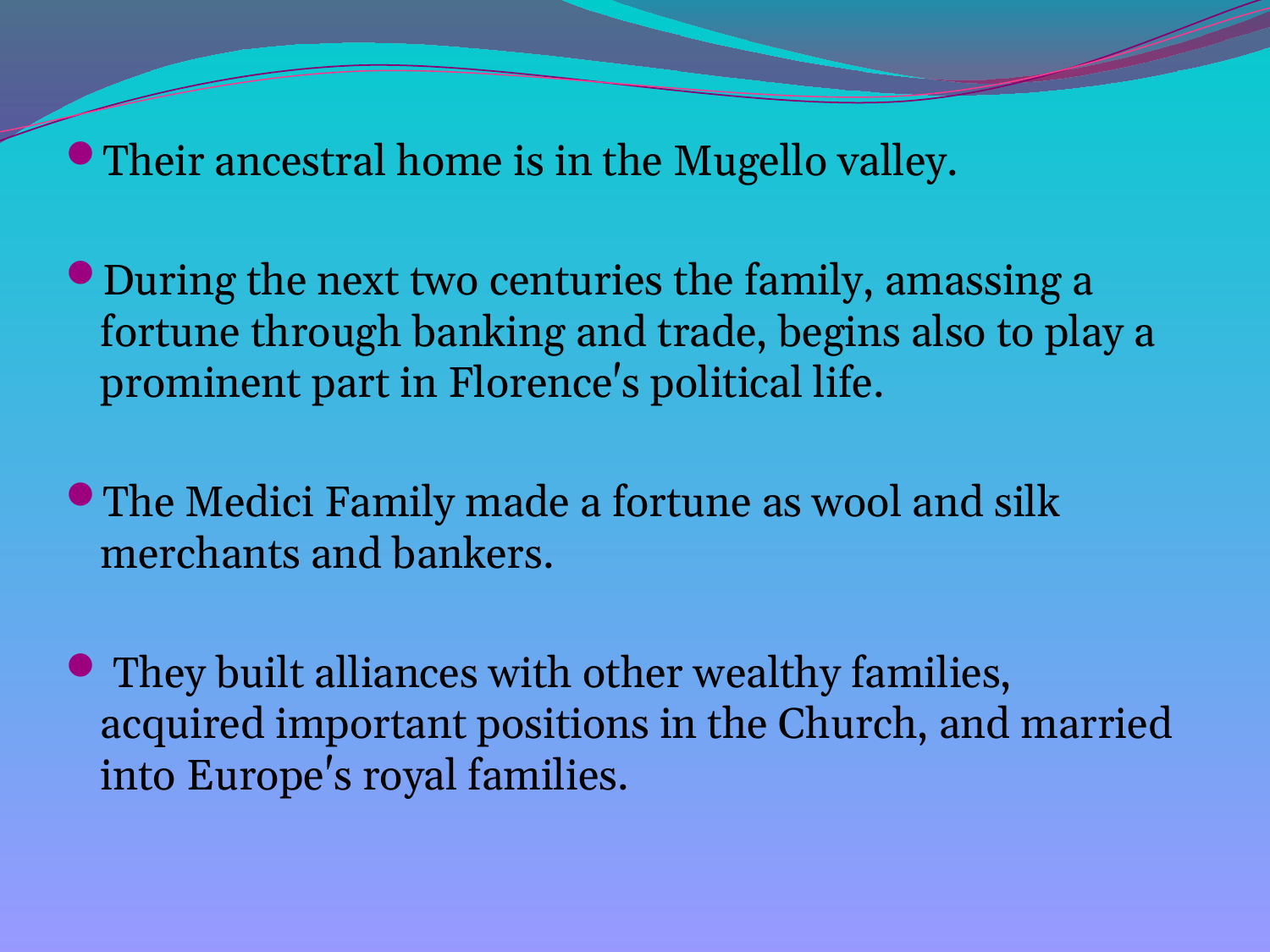

Their ancestral home is in the Mugello valley.

During the next two centuries the family, amassing a fortune through banking and trade, begins also to play a prominent part in Florence's political life.

The Medici Family made a fortune as wool and silk merchants and bankers.

 They built alliances with other wealthy families, acquired important positions in the Church, and married into Europe's royal families.